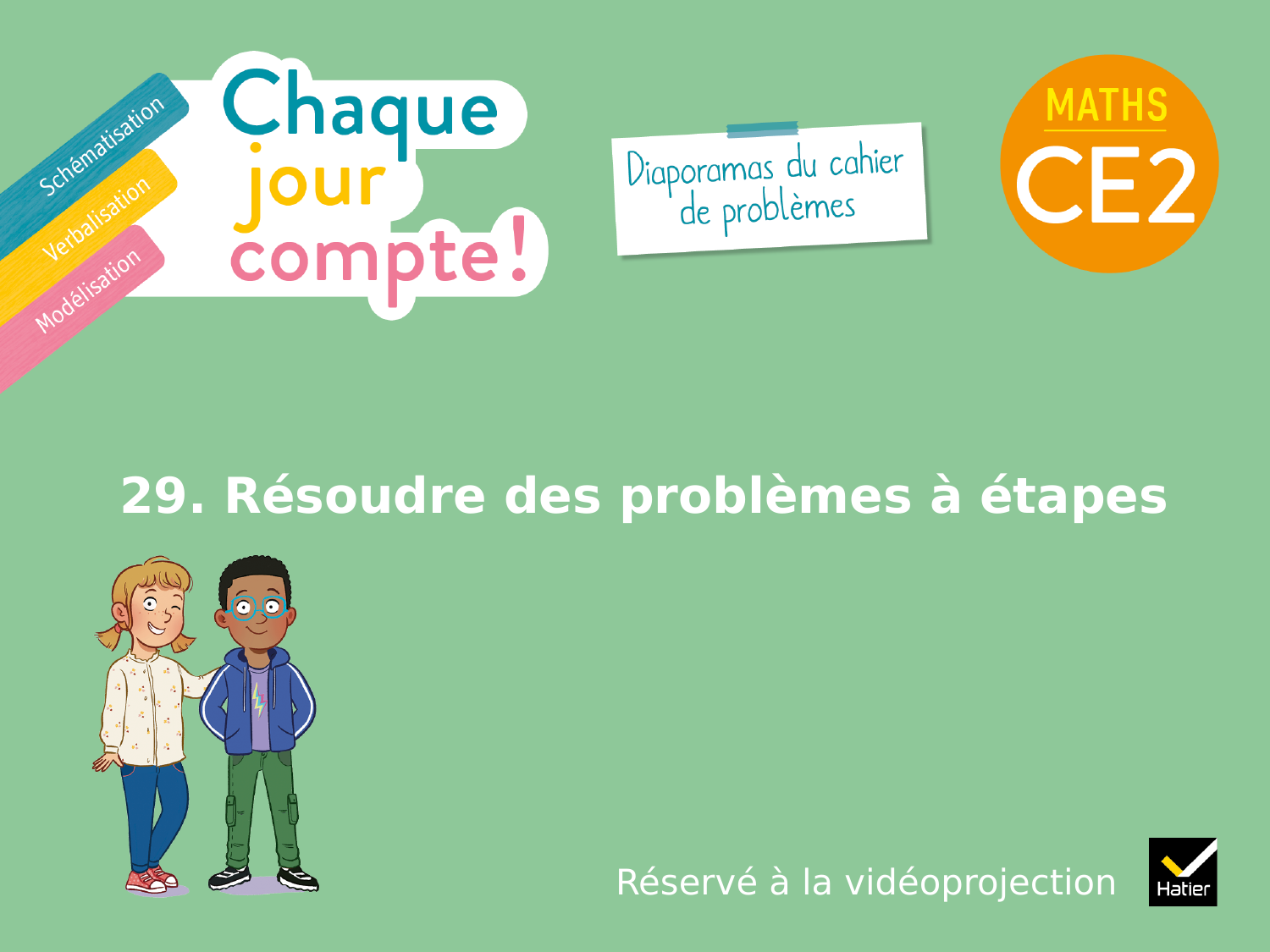

# 29. Résoudre des problèmes à étapes